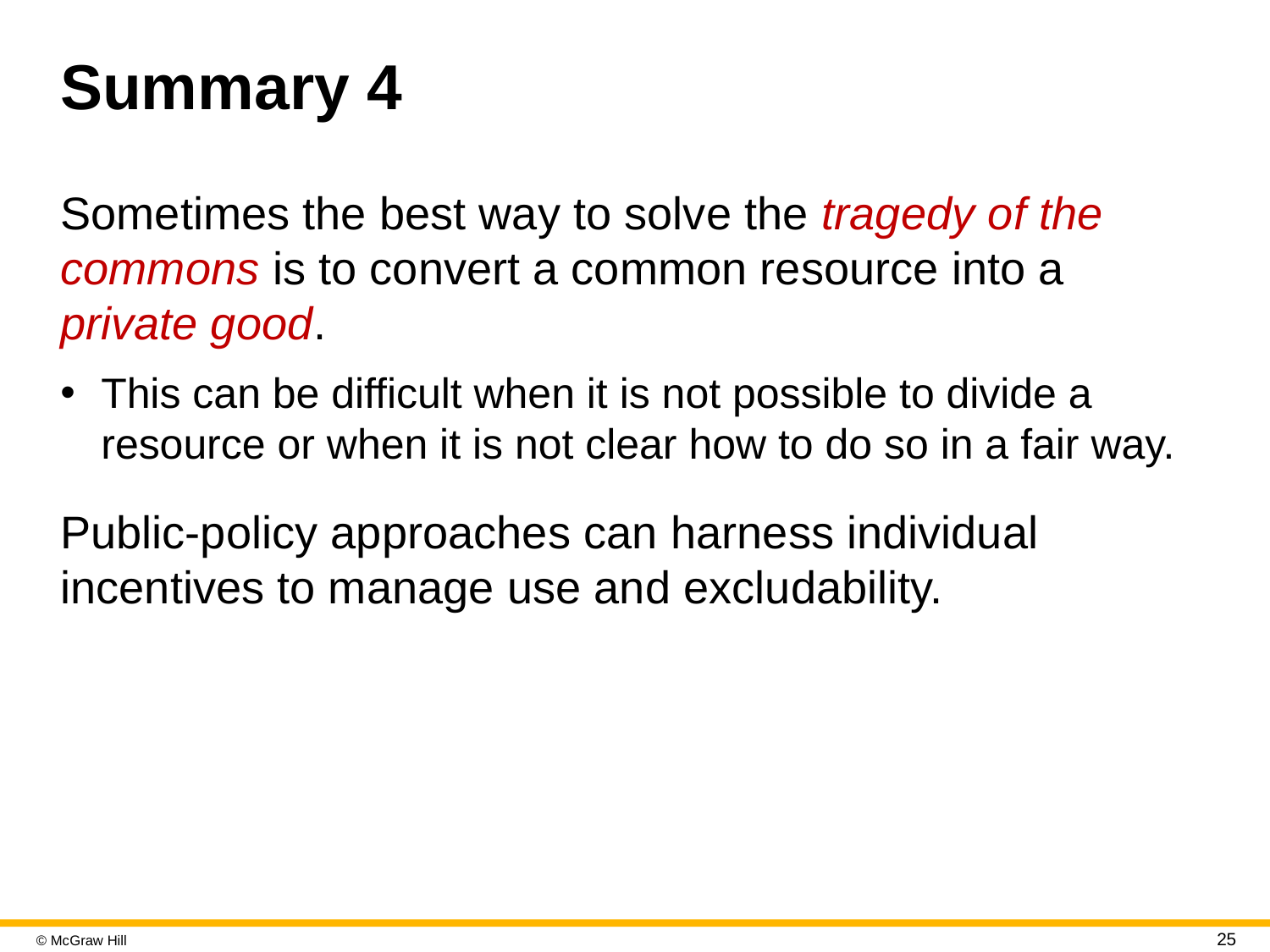

# Summary 4
Sometimes the best way to solve the tragedy of the commons is to convert a common resource into a private good.
This can be difficult when it is not possible to divide a resource or when it is not clear how to do so in a fair way.
Public-policy approaches can harness individual incentives to manage use and excludability.